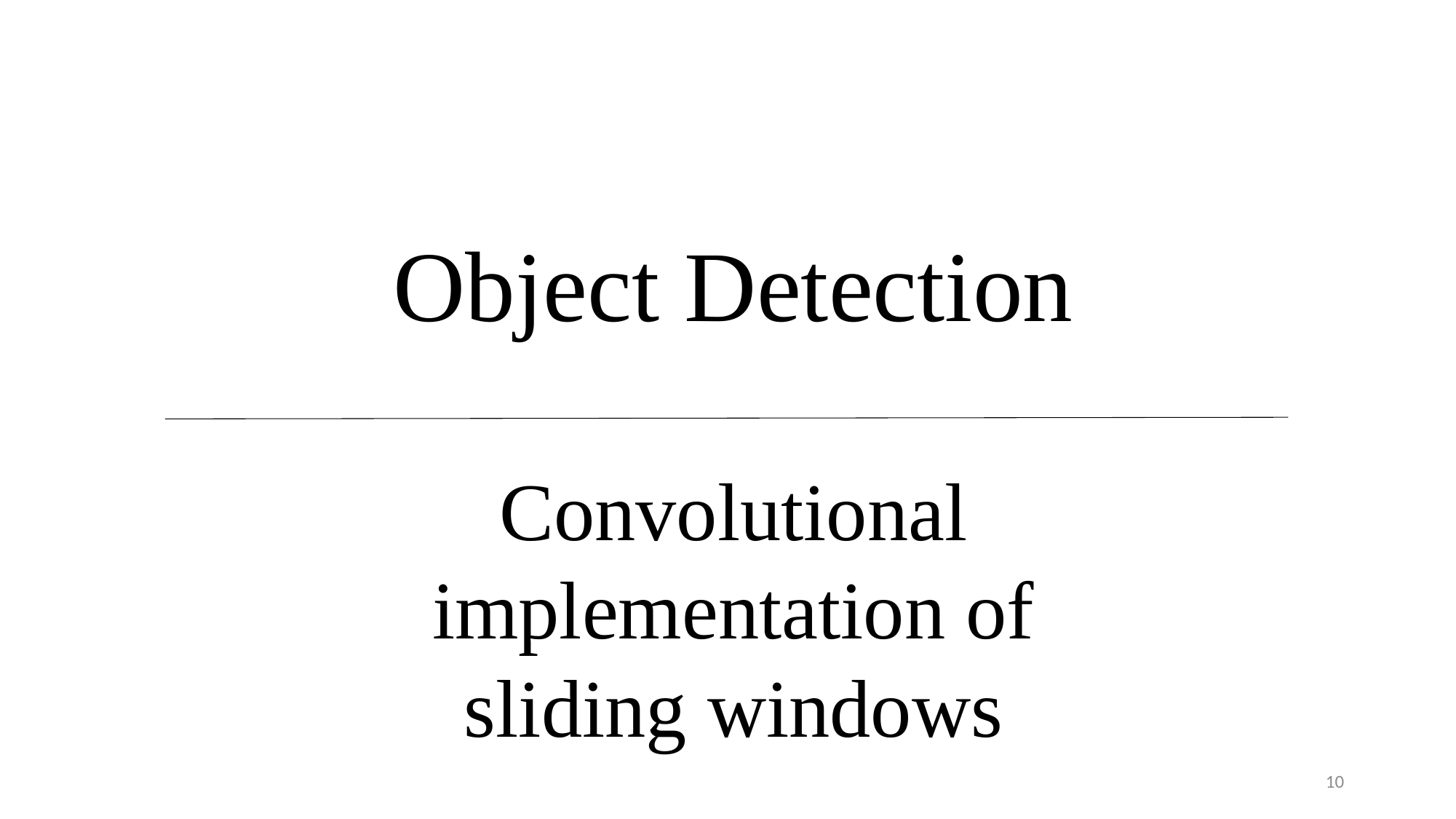

Object Detection
Convolutional implementation of sliding windows
10